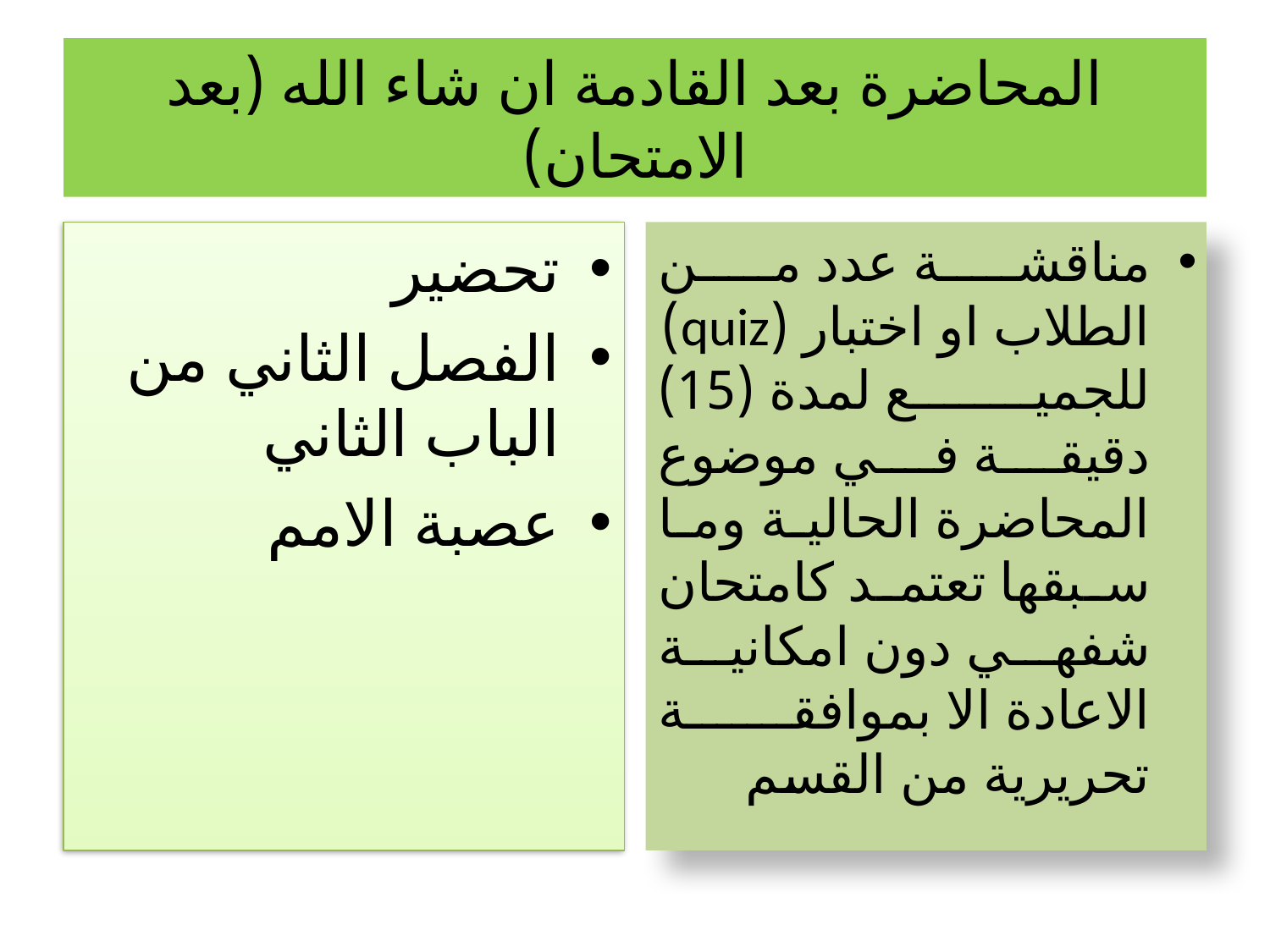

# المحاضرة بعد القادمة ان شاء الله (بعد الامتحان)
تحضير
الفصل الثاني من الباب الثاني
عصبة الامم
مناقشة عدد من الطلاب او اختبار (quiz) للجميع لمدة (15) دقيقة في موضوع المحاضرة الحالية وما سبقها تعتمد كامتحان شفهي دون امكانية الاعادة الا بموافقة تحريرية من القسم